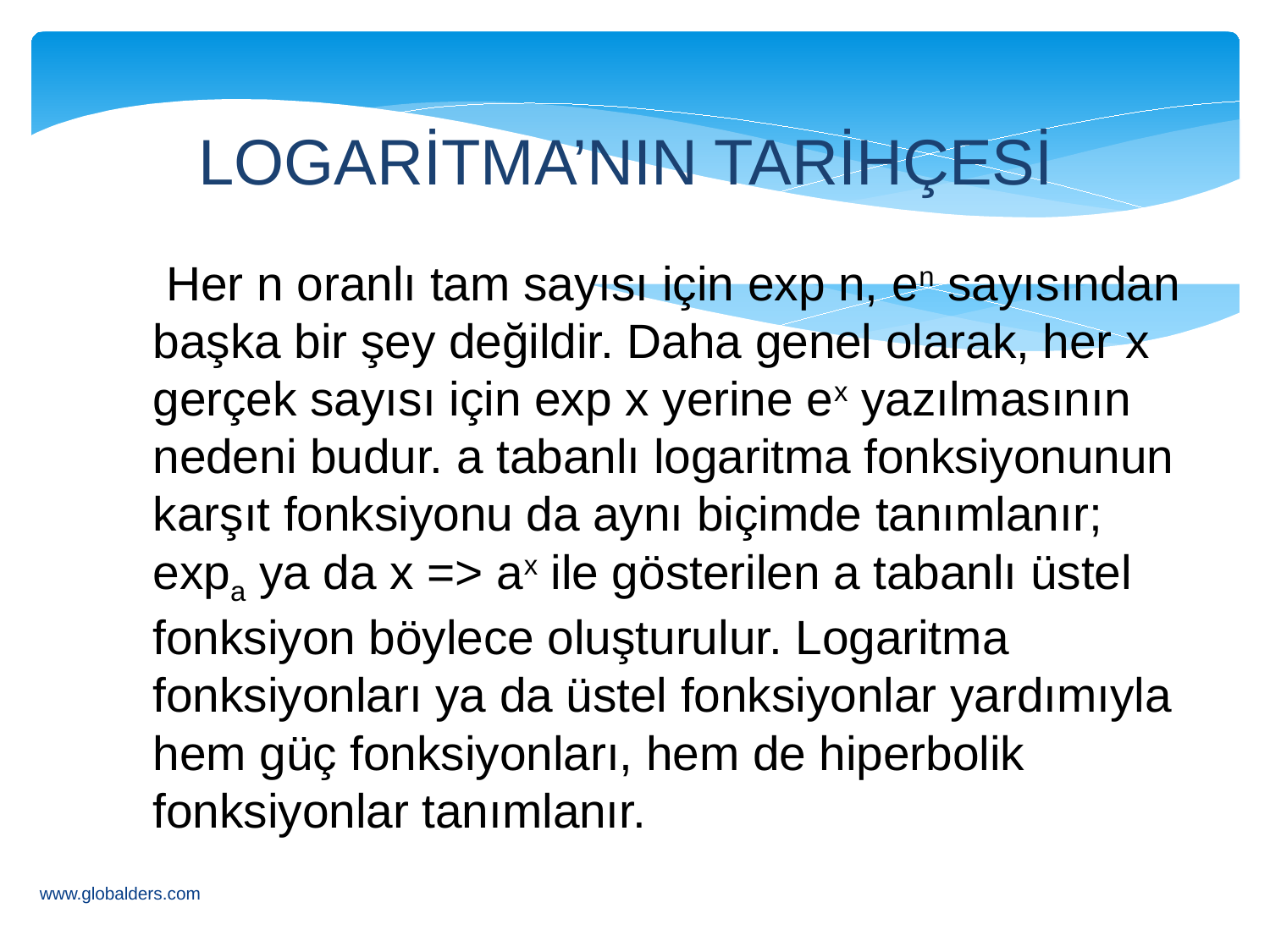

LOGARİTMA’NIN TARİHÇESİ
 Her n oranlı tam sayısı için exp n, en sayısından başka bir şey değildir. Daha genel olarak, her x gerçek sayısı için exp x yerine ex yazılmasının nedeni budur. a tabanlı logaritma fonksiyonunun karşıt fonksiyonu da aynı biçimde tanımlanır; expa ya da x => ax ile gösterilen a tabanlı üstel fonksiyon böylece oluşturulur. Logaritma fonksiyonları ya da üstel fonksiyonlar yardımıyla hem güç fonksiyonları, hem de hiperbolik fonksiyonlar tanımlanır.

www.globalders.com